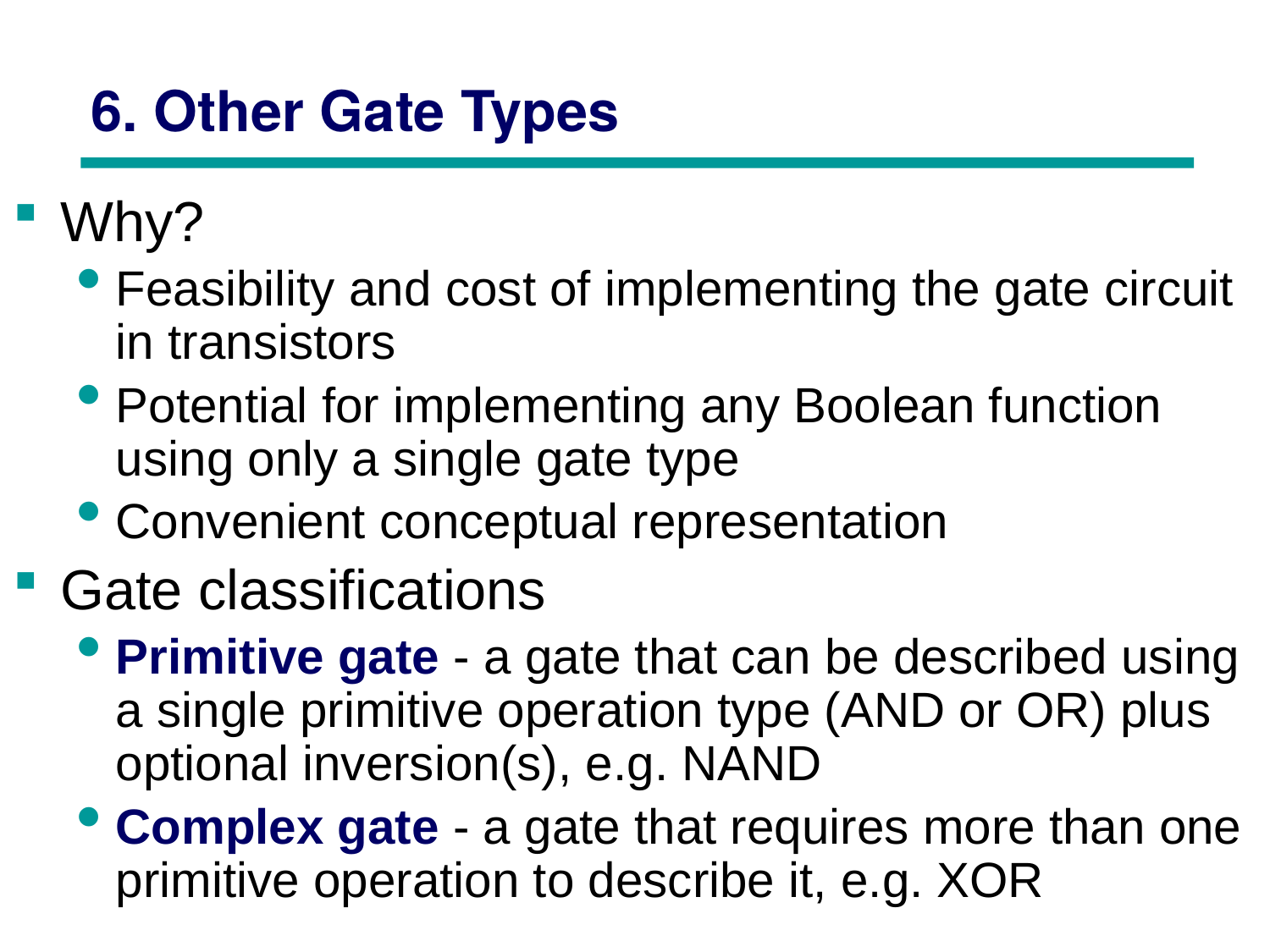

# 6. Other Gate Types
Why?
Feasibility and cost of implementing the gate circuit in transistors
Potential for implementing any Boolean function using only a single gate type
Convenient conceptual representation
Gate classifications
Primitive gate - a gate that can be described using a single primitive operation type (AND or OR) plus optional inversion(s), e.g. NAND
Complex gate - a gate that requires more than one primitive operation to describe it, e.g. XOR
Chapter 1            106